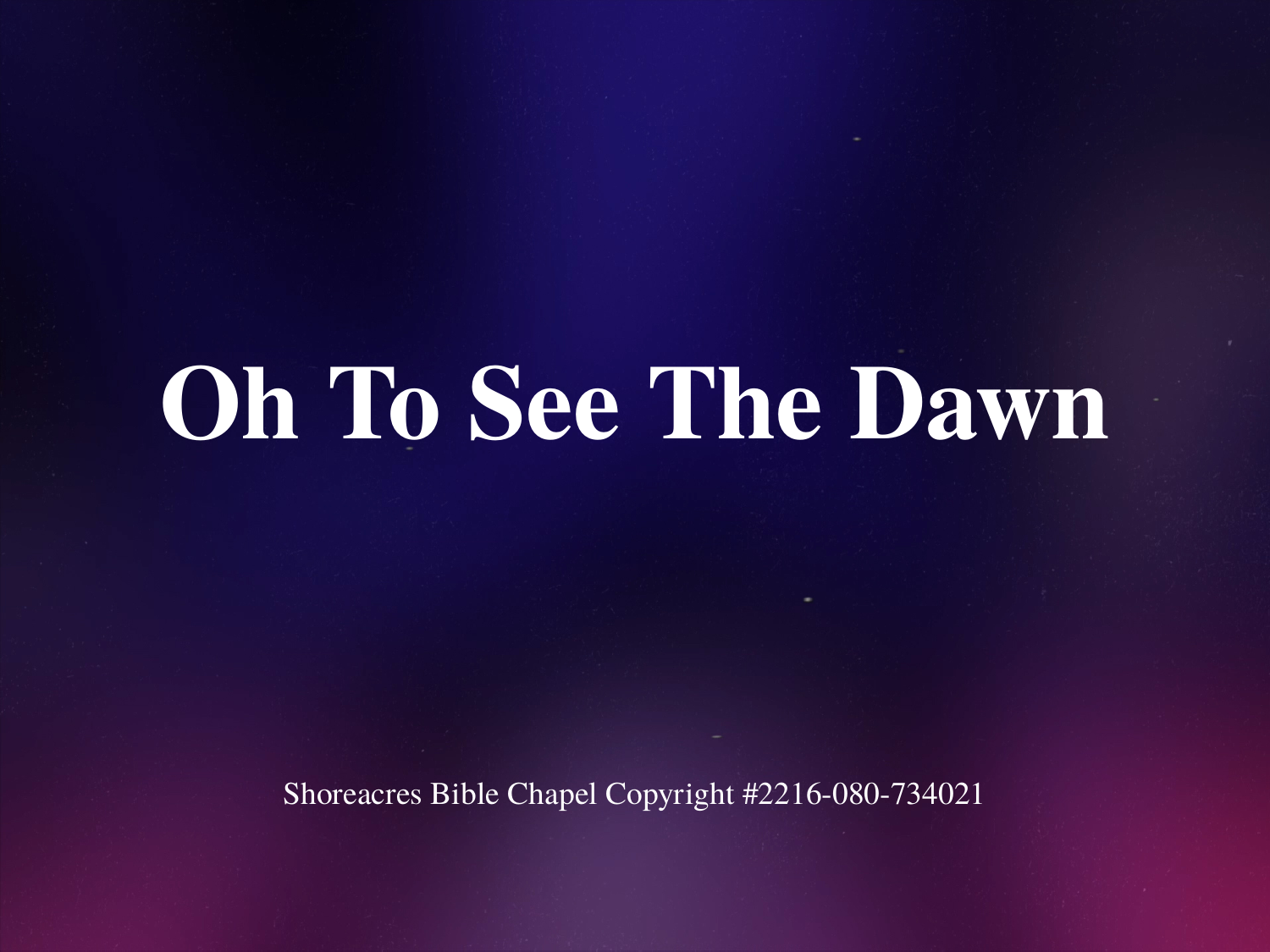

Oh To See The Dawn

Shoreacres Bible Chapel Copyright #2216-080-734021